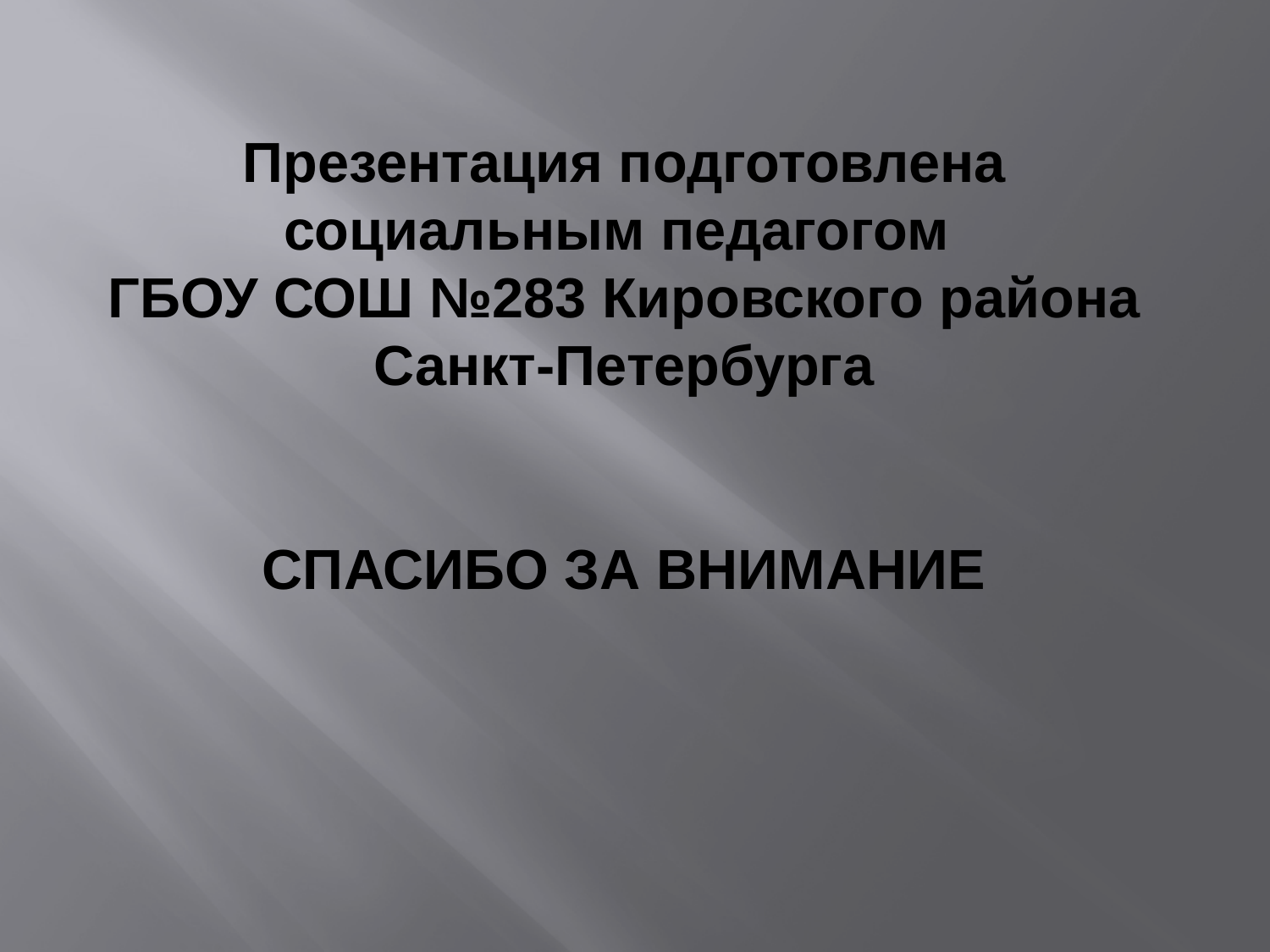

# Презентация подготовлена социальным педагогом ГБОУ СОШ №283 Кировского района Санкт-Петербурга СПАСИБО ЗА ВНИМАНИЕ